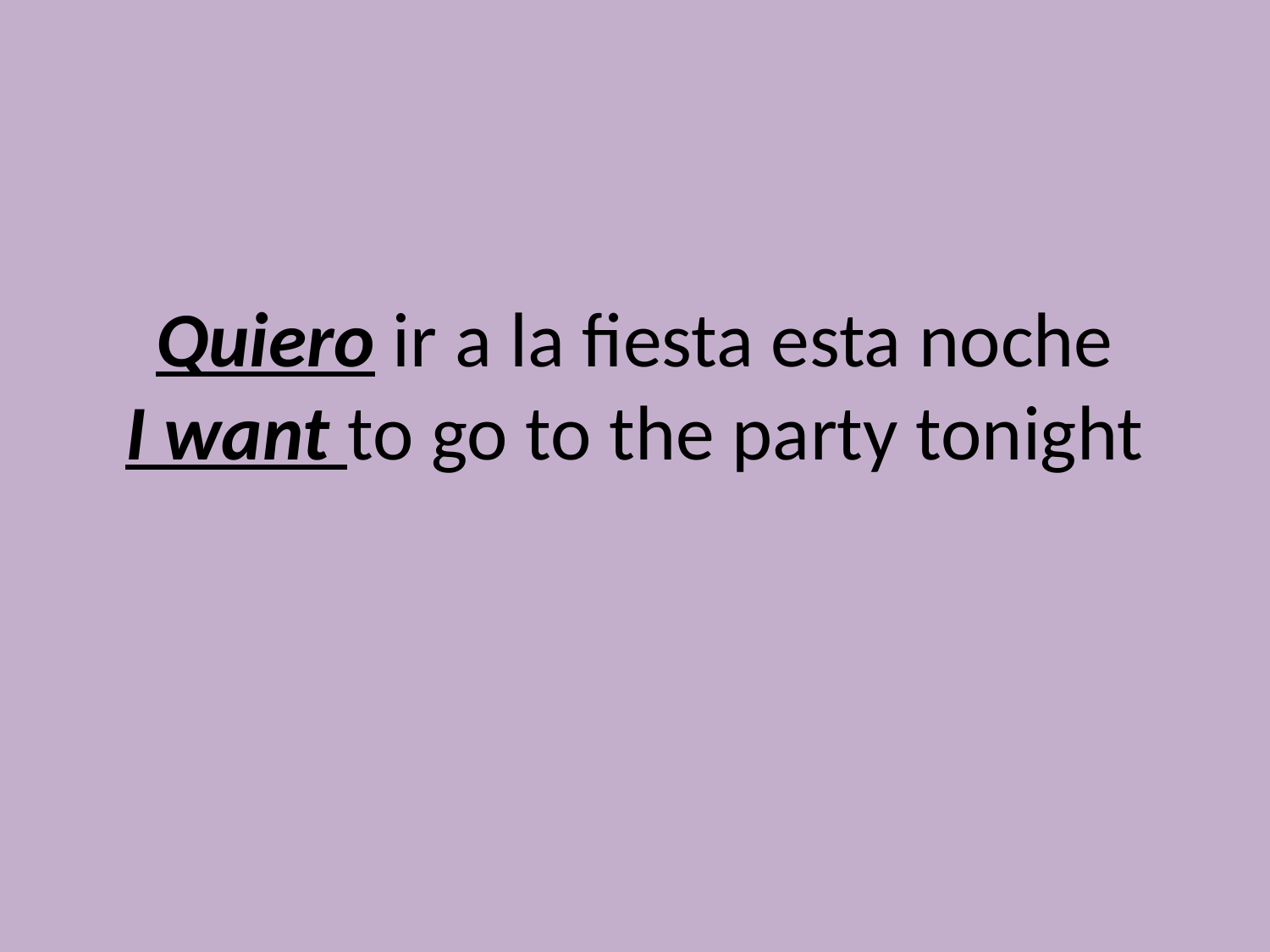

# Quiero ir a la fiesta esta noche I want to go to the party tonight